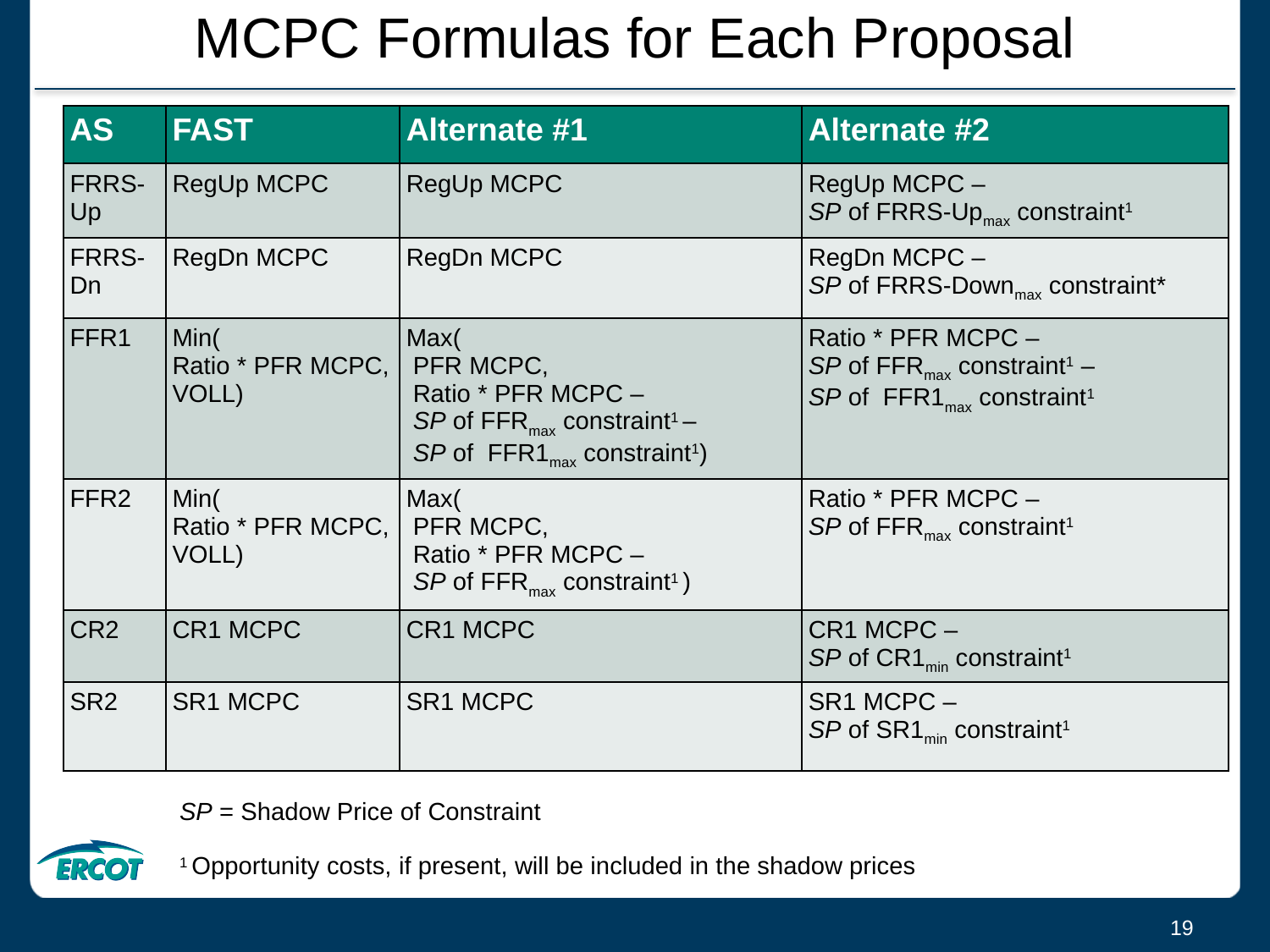

# MCPC Formulas for Each Proposal
| AS | FAST | Alternate #1 | Alternate #2 |
| --- | --- | --- | --- |
| FRRS-Up | RegUp MCPC | RegUp MCPC | RegUp MCPC – SP of FRRS-Upmax constraint1 |
| FRRS-Dn | RegDn MCPC | RegDn MCPC | RegDn MCPC – SP of FRRS-Downmax constraint\* |
| FFR1 | Min( Ratio \* PFR MCPC, VOLL) | Max( PFR MCPC, Ratio \* PFR MCPC – SP of FFRmax constraint1 – SP of FFR1max constraint1) | Ratio \* PFR MCPC – SP of FFRmax constraint1 – SP of FFR1max constraint1 |
| FFR2 | Min( Ratio \* PFR MCPC, VOLL) | Max( PFR MCPC, Ratio \* PFR MCPC – SP of FFRmax constraint1 ) | Ratio \* PFR MCPC – SP of FFRmax constraint1 |
| CR2 | CR1 MCPC | CR1 MCPC | CR1 MCPC – SP of CR1min constraint1 |
| SR2 | SR1 MCPC | SR1 MCPC | SR1 MCPC – SP of SR1min constraint1 |

SP = Shadow Price of Constraint
1 Opportunity costs, if present, will be included in the shadow prices
19